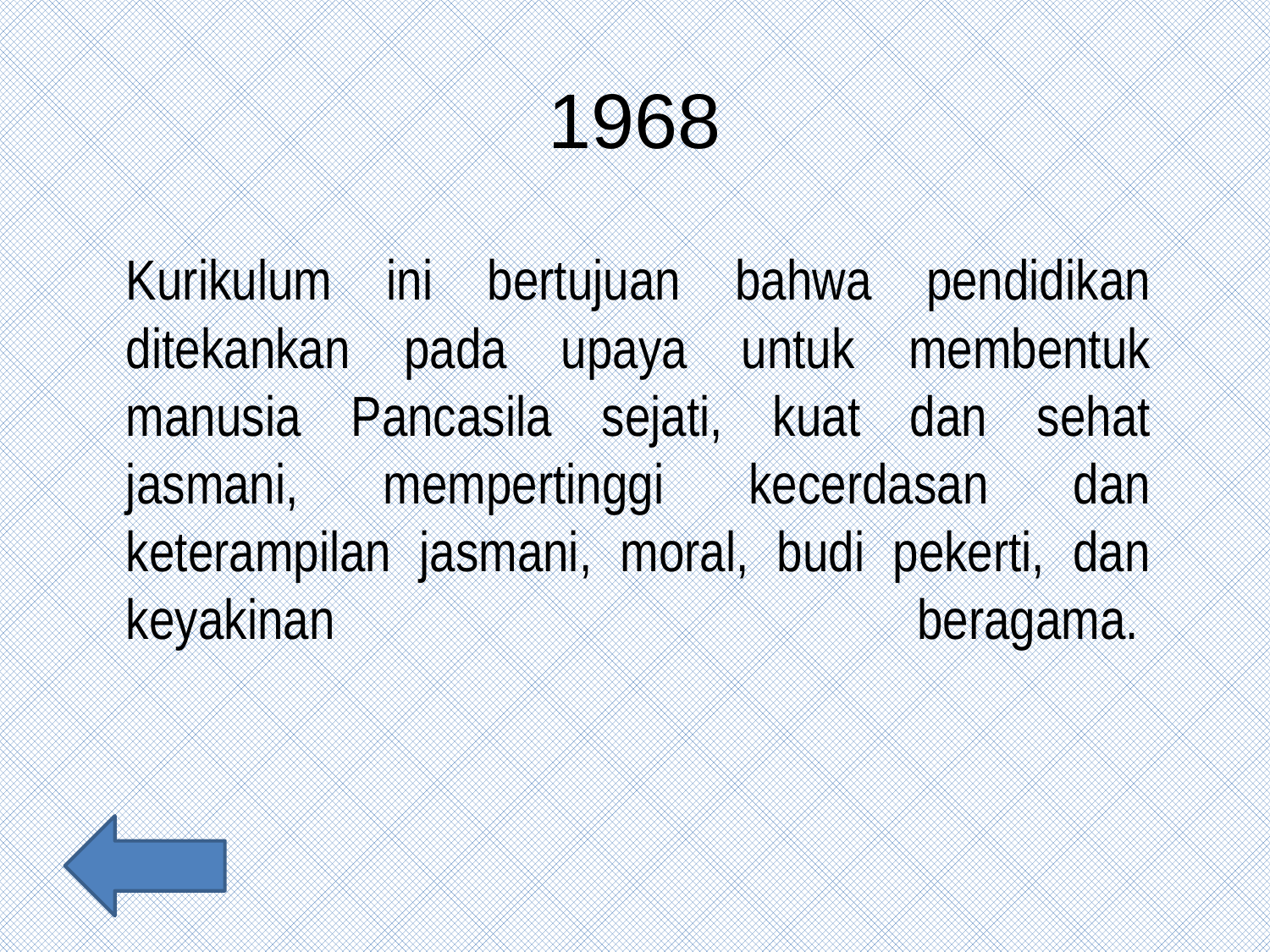

# 1968
Kurikulum ini bertujuan bahwa pendidikan ditekankan pada upaya untuk membentuk manusia Pancasila sejati, kuat dan sehat jasmani, mempertinggi kecerdasan dan keterampilan jasmani, moral, budi pekerti, dan keyakinan beragama.